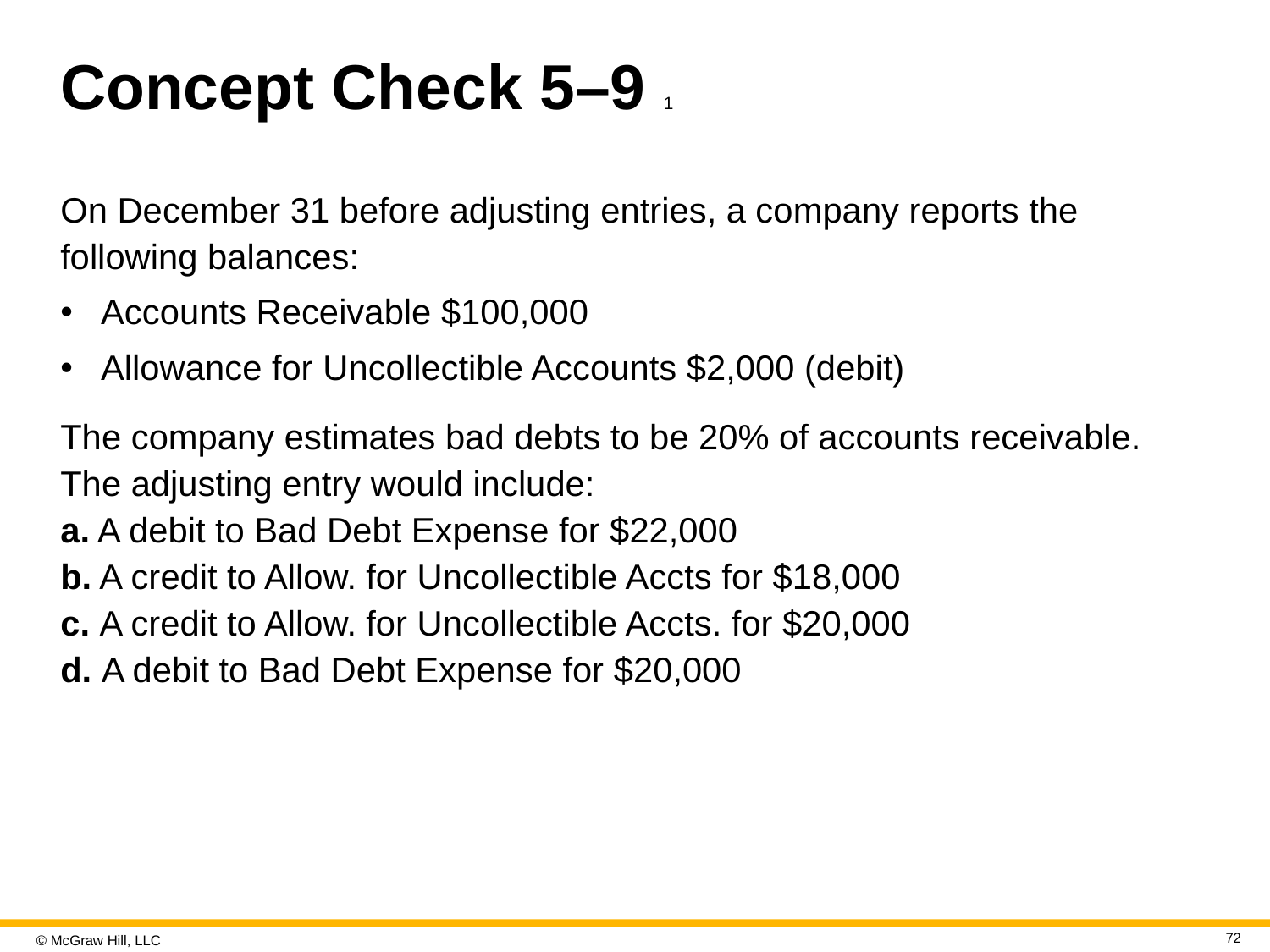

# Concept Check 5–9 1
On December 31 before adjusting entries, a company reports the following balances:
Accounts Receivable $100,000
Allowance for Uncollectible Accounts $2,000 (debit)
The company estimates bad debts to be 20% of accounts receivable. The adjusting entry would include:
a. A debit to Bad Debt Expense for $22,000
b. A credit to Allow. for Uncollectible Accts for $18,000
c. A credit to Allow. for Uncollectible Accts. for $20,000
d. A debit to Bad Debt Expense for $20,000
72